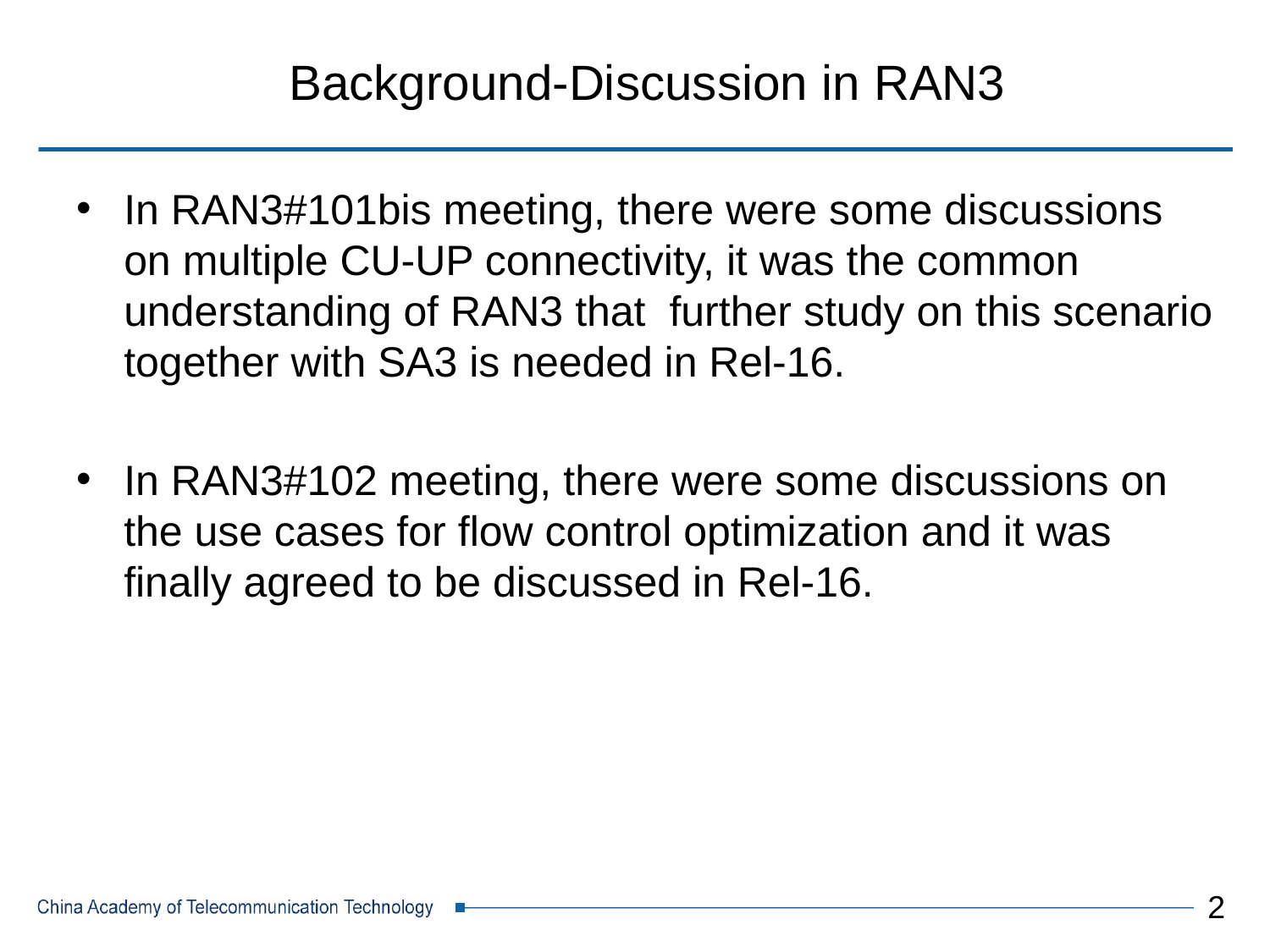

# Background-Discussion in RAN3

In RAN3#101bis meeting, there were some discussions on multiple CU-UP connectivity, it was the common understanding of RAN3 that  further study on this scenario together with SA3 is needed in Rel-16.

In RAN3#102 meeting, there were some discussions on the use cases for flow control optimization and it was finally agreed to be discussed in Rel-16.
2